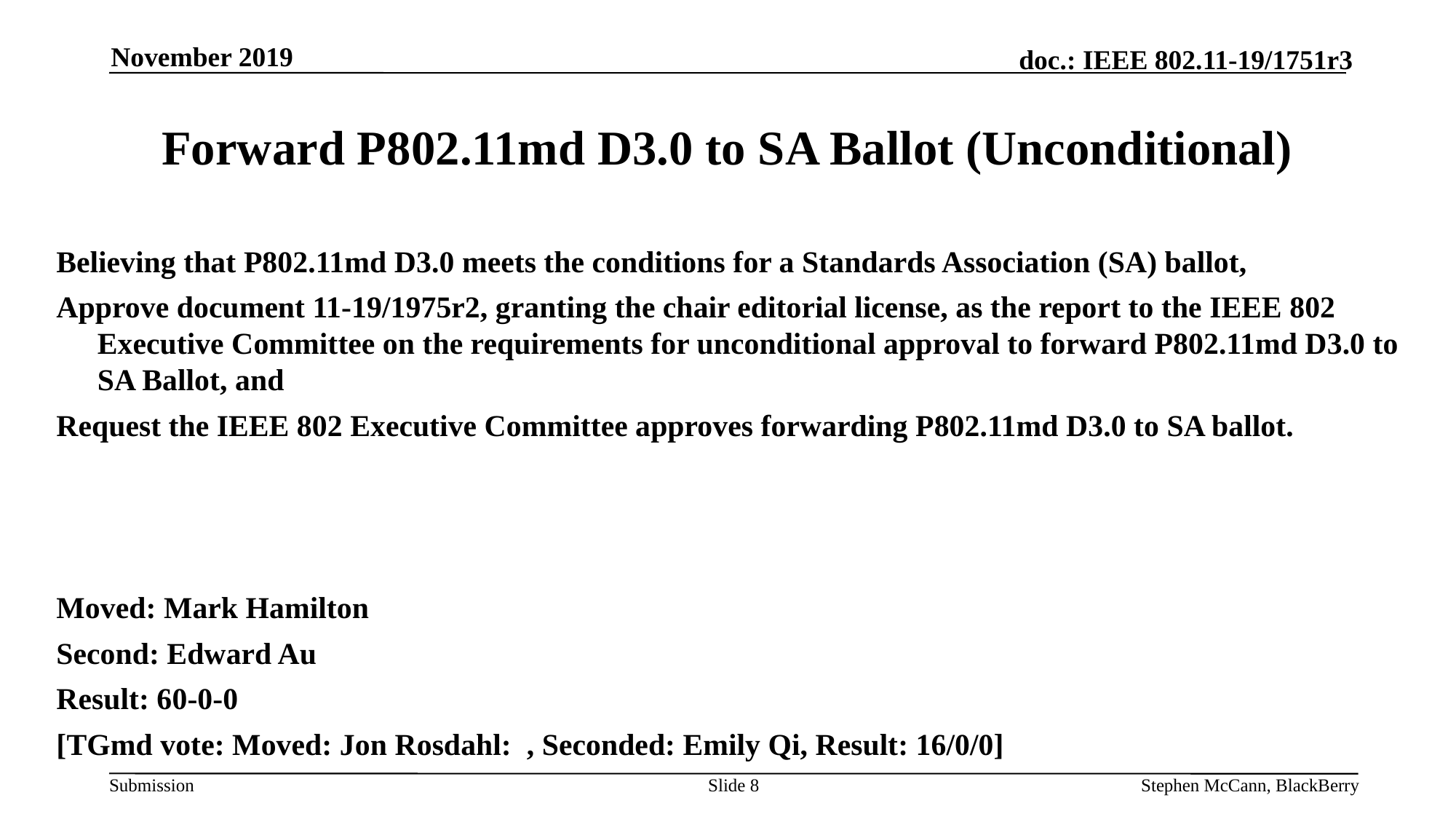

November 2019
# Forward P802.11md D3.0 to SA Ballot (Unconditional)
Believing that P802.11md D3.0 meets the conditions for a Standards Association (SA) ballot,
Approve document 11-19/1975r2, granting the chair editorial license, as the report to the IEEE 802 Executive Committee on the requirements for unconditional approval to forward P802.11md D3.0 to SA Ballot, and
Request the IEEE 802 Executive Committee approves forwarding P802.11md D3.0 to SA ballot.

Moved: Mark Hamilton
Second: Edward Au
Result: 60-0-0
[TGmd vote: Moved: Jon Rosdahl:  , Seconded: Emily Qi, Result: 16/0/0]

Slide 8
Stephen McCann, BlackBerry